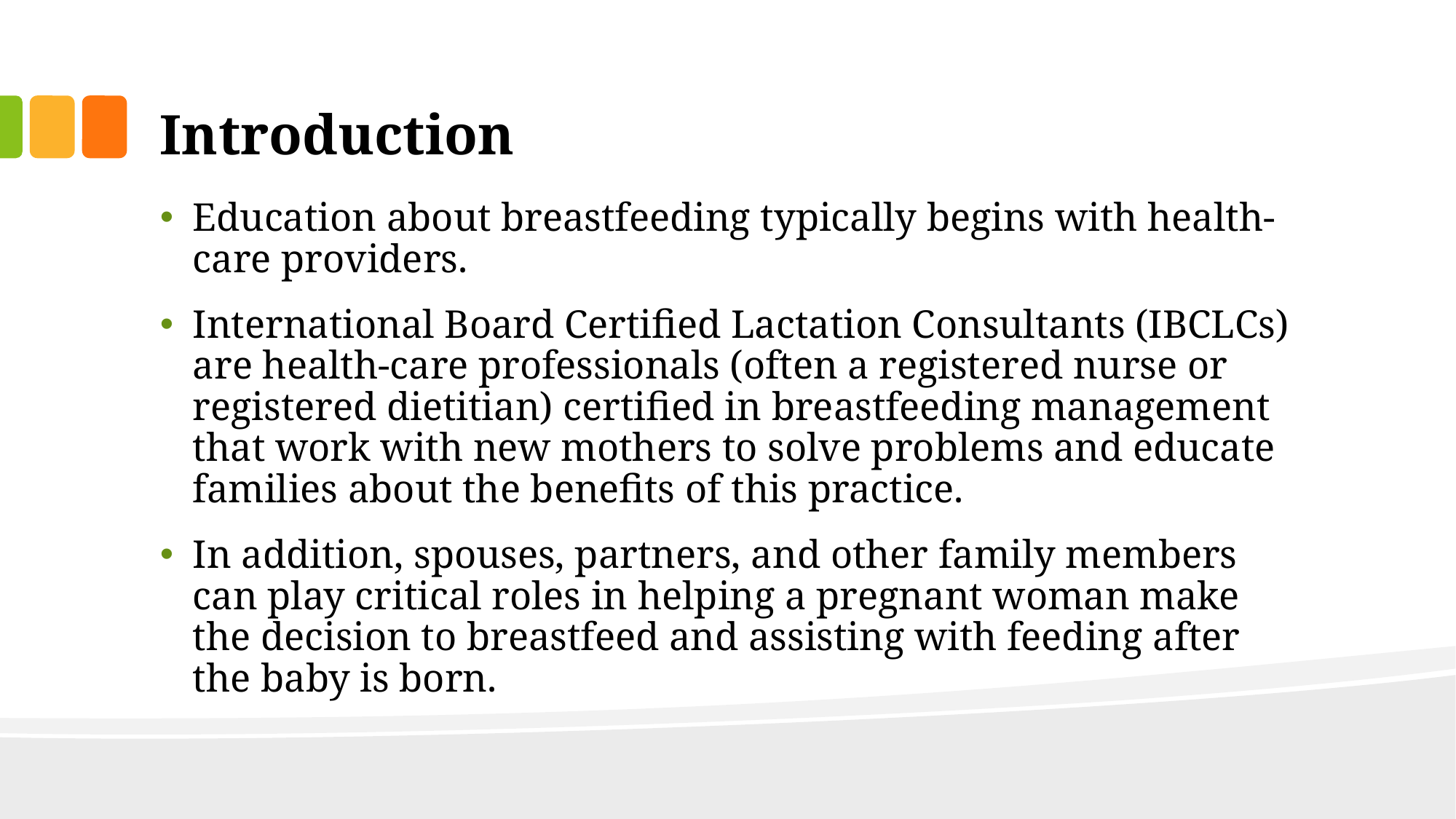

# Introduction
Education about breastfeeding typically begins with health-care providers.
International Board Certified Lactation Consultants (IBCLCs) are health-care professionals (often a registered nurse or registered dietitian) certified in breastfeeding management that work with new mothers to solve problems and educate families about the benefits of this practice.
In addition, spouses, partners, and other family members can play critical roles in helping a pregnant woman make the decision to breastfeed and assisting with feeding after the baby is born.